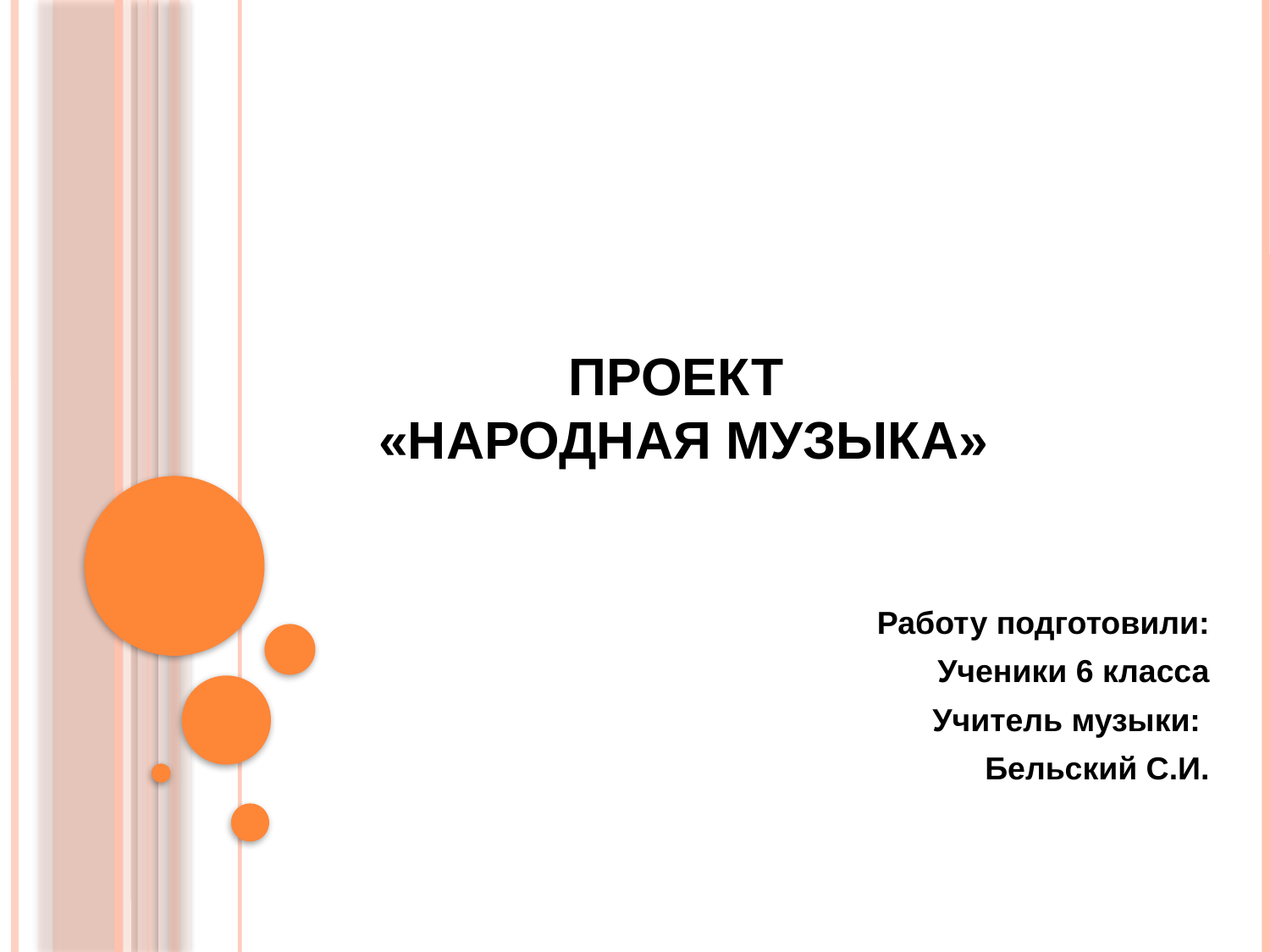

# ПРОЕКТ «НАРОДНАЯ МУЗЫКА»
Работу подготовили:
Ученики 6 класса
Учитель музыки:
Бельский С.И.